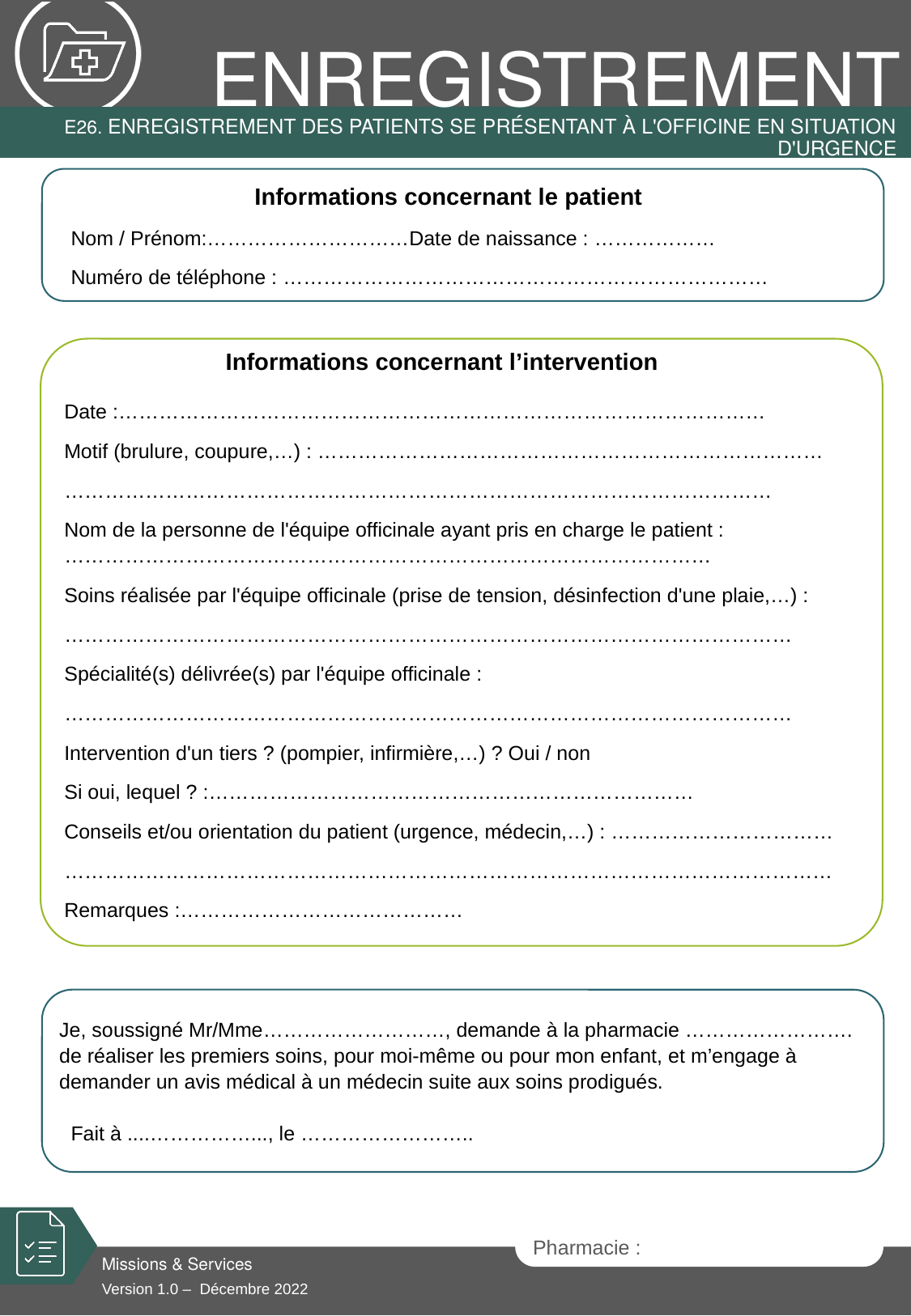

# E26. Enregistrement des patients se présentant à l'officine en situation d'urgence

Informations concernant le patient
Nom / Prénom:…………………………Date de naissance : ………………
Numéro de téléphone : ………………………………………………………………
Informations concernant l’intervention

Date :……………………………………………………………………………………
Motif (brulure, coupure,…) : …………………………………………………………………
……………………………………………………………………………………………
Nom de la personne de l'équipe officinale ayant pris en charge le patient : ……………………………………………………………………………………
Soins réalisée par l'équipe officinale (prise de tension, désinfection d'une plaie,…) :
………………………………………………………………………………………………
Spécialité(s) délivrée(s) par l'équipe officinale :
………………………………………………………………………………………………
Intervention d'un tiers ? (pompier, infirmière,…) ? Oui / non
Si oui, lequel ? :………………………………………………………………
Conseils et/ou orientation du patient (urgence, médecin,…) : ……………………………
……………………………………………………………………………………………………
Remarques :……………………………………

Je, soussigné Mr/Mme………………………, demande à la pharmacie ……………………. de réaliser les premiers soins, pour moi-même ou pour mon enfant, et m’engage à demander un avis médical à un médecin suite aux soins prodigués.
Fait à ....……………..., le ……………………..